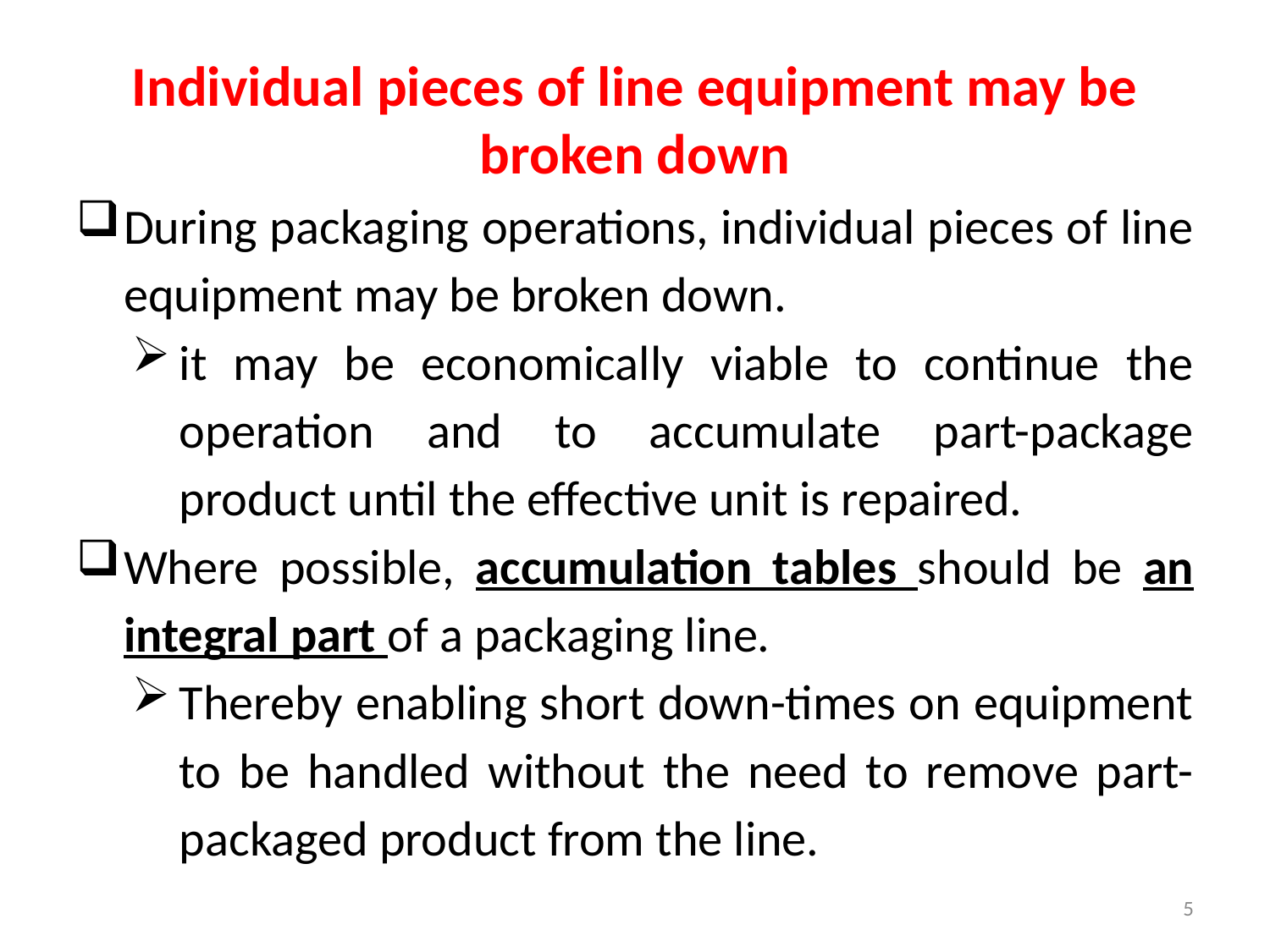

# Individual pieces of line equipment may be broken down
During packaging operations, individual pieces of line equipment may be broken down.
it may be economically viable to continue the operation and to accumulate part-package product until the effective unit is repaired.
Where possible, accumulation tables should be an integral part of a packaging line.
Thereby enabling short down-times on equipment to be handled without the need to remove part-packaged product from the line.

5